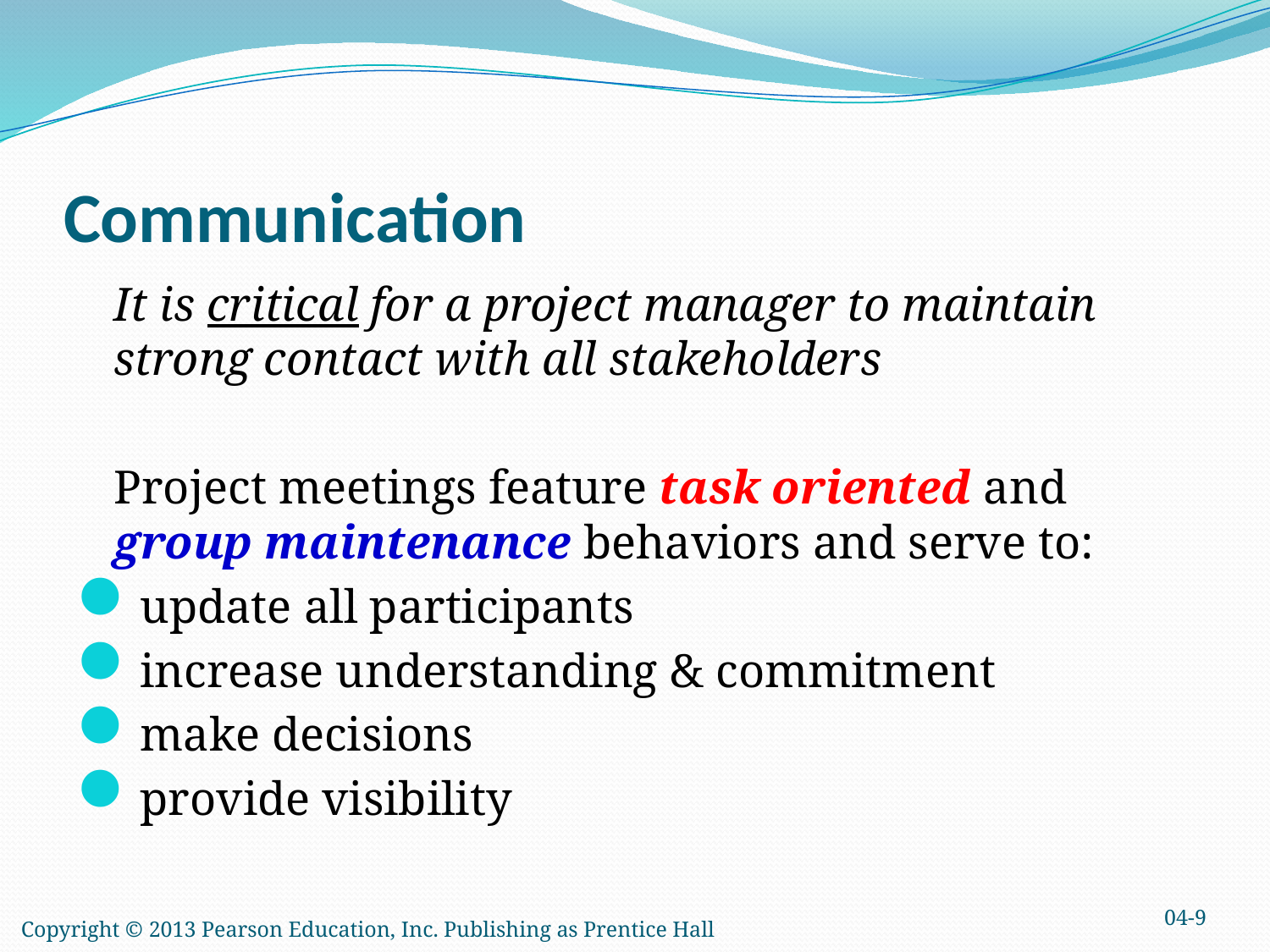

Communication
	It is critical for a project manager to maintain strong contact with all stakeholders

	Project meetings feature task oriented and group maintenance behaviors and serve to:
update all participants
increase understanding & commitment
make decisions
provide visibility

04-9
Copyright © 2013 Pearson Education, Inc. Publishing as Prentice Hall